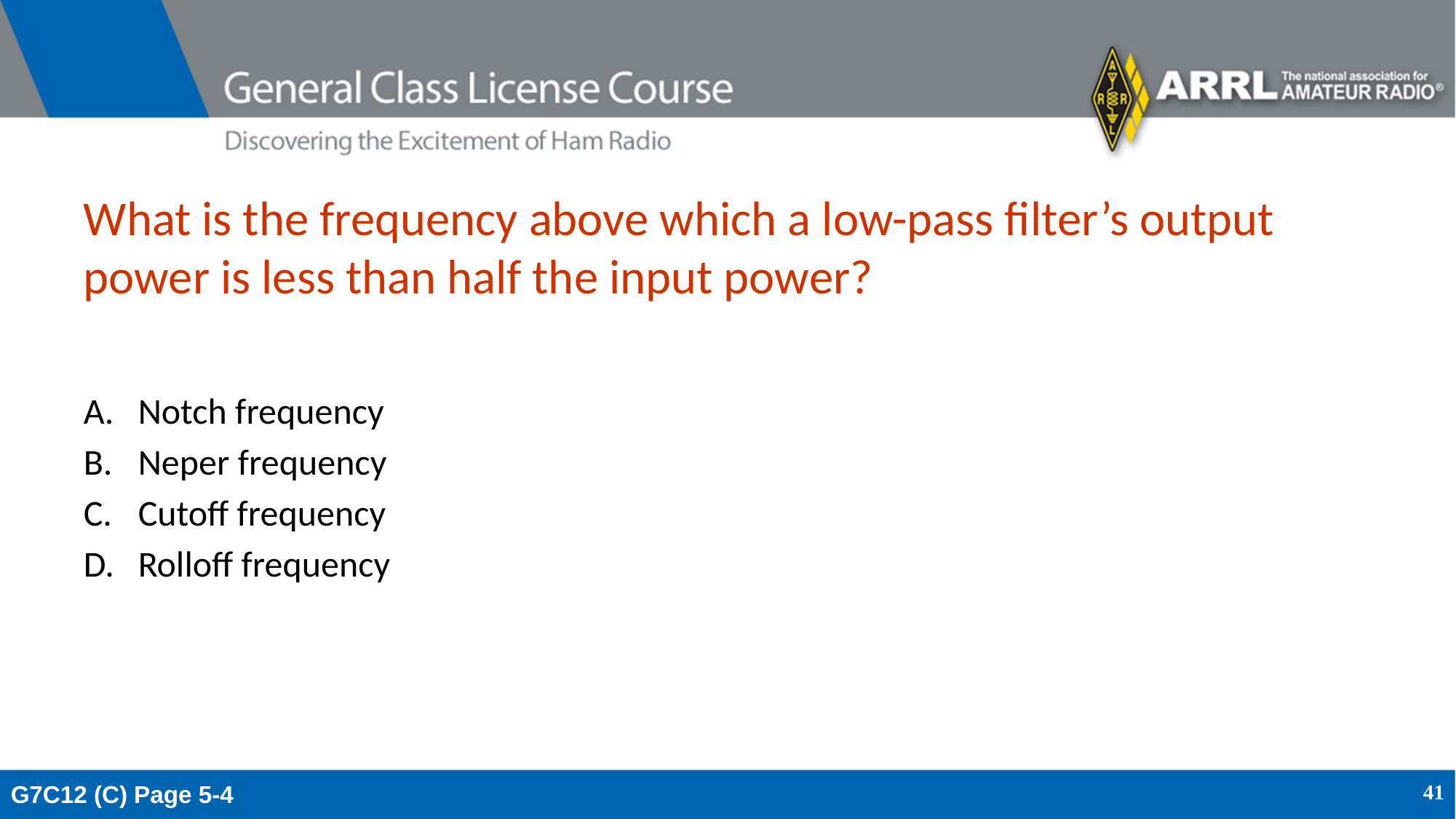

# What is the frequency above which a low-pass filter’s output power is less than half the input power?
Notch frequency
Neper frequency
Cutoff frequency
Rolloff frequency
G7C12 (C) Page 5-4
41